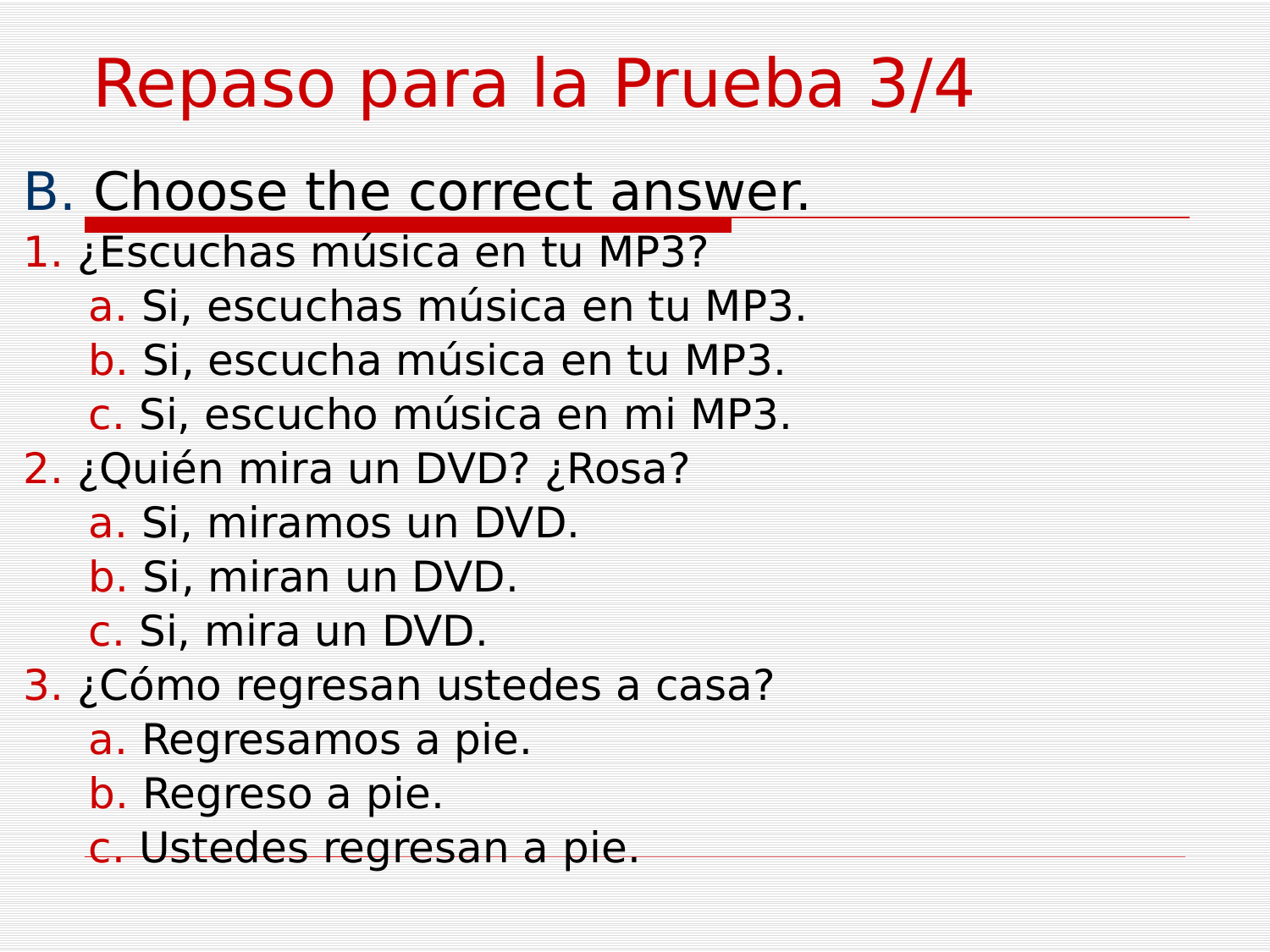

# Repaso para la Prueba 3/4
B. Choose the correct answer.
1. ¿Escuchas música en tu MP3?
	a. Si, escuchas música en tu MP3.
	b. Si, escucha música en tu MP3.
	c. Si, escucho música en mi MP3.
2. ¿Quién mira un DVD? ¿Rosa?
	a. Si, miramos un DVD.
	b. Si, miran un DVD.
	c. Si, mira un DVD.
3. ¿Cómo regresan ustedes a casa?
	a. Regresamos a pie.
	b. Regreso a pie.
	c. Ustedes regresan a pie.